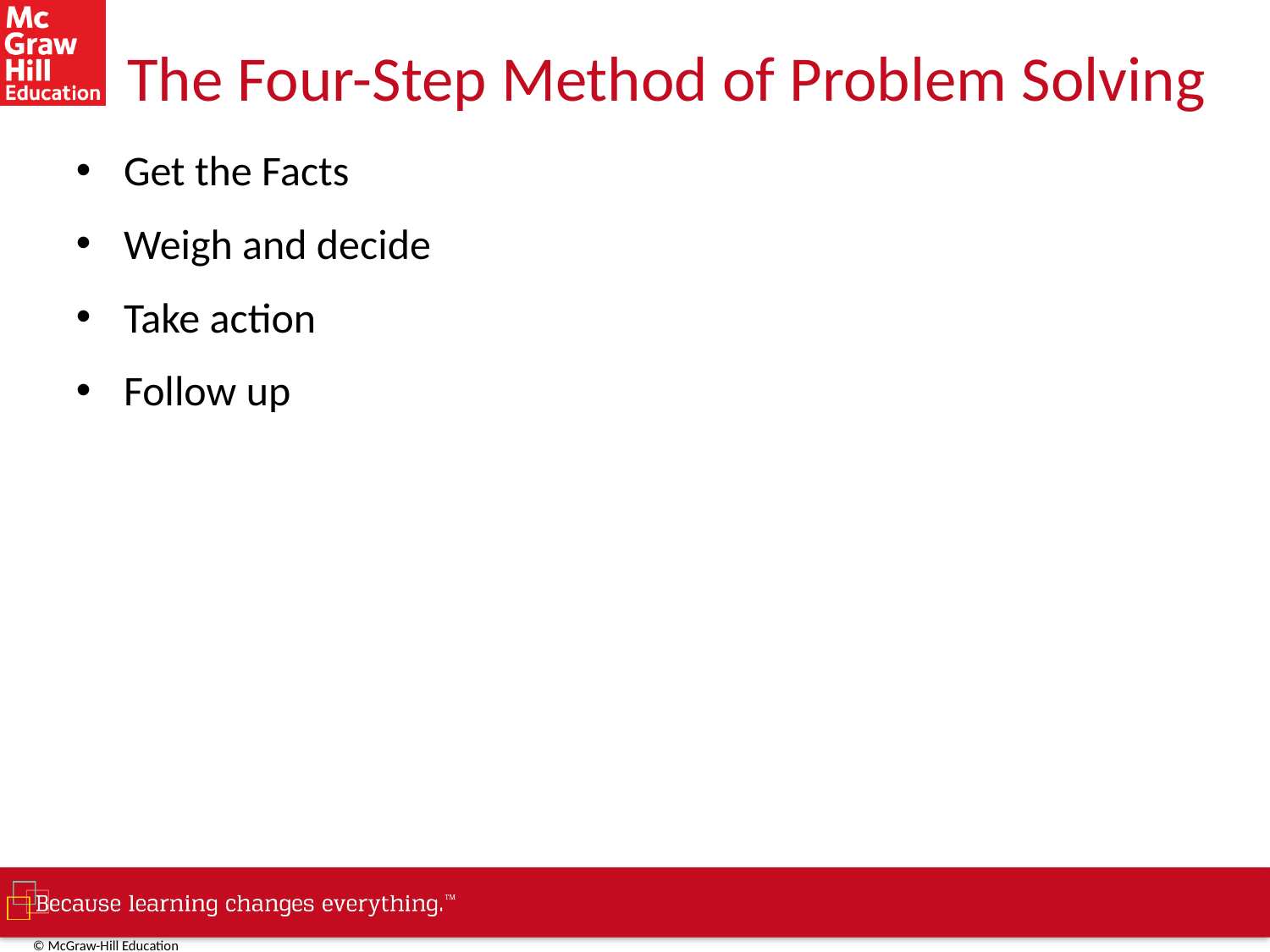

# The Four-Step Method of Problem Solving
Get the Facts
Weigh and decide
Take action
Follow up